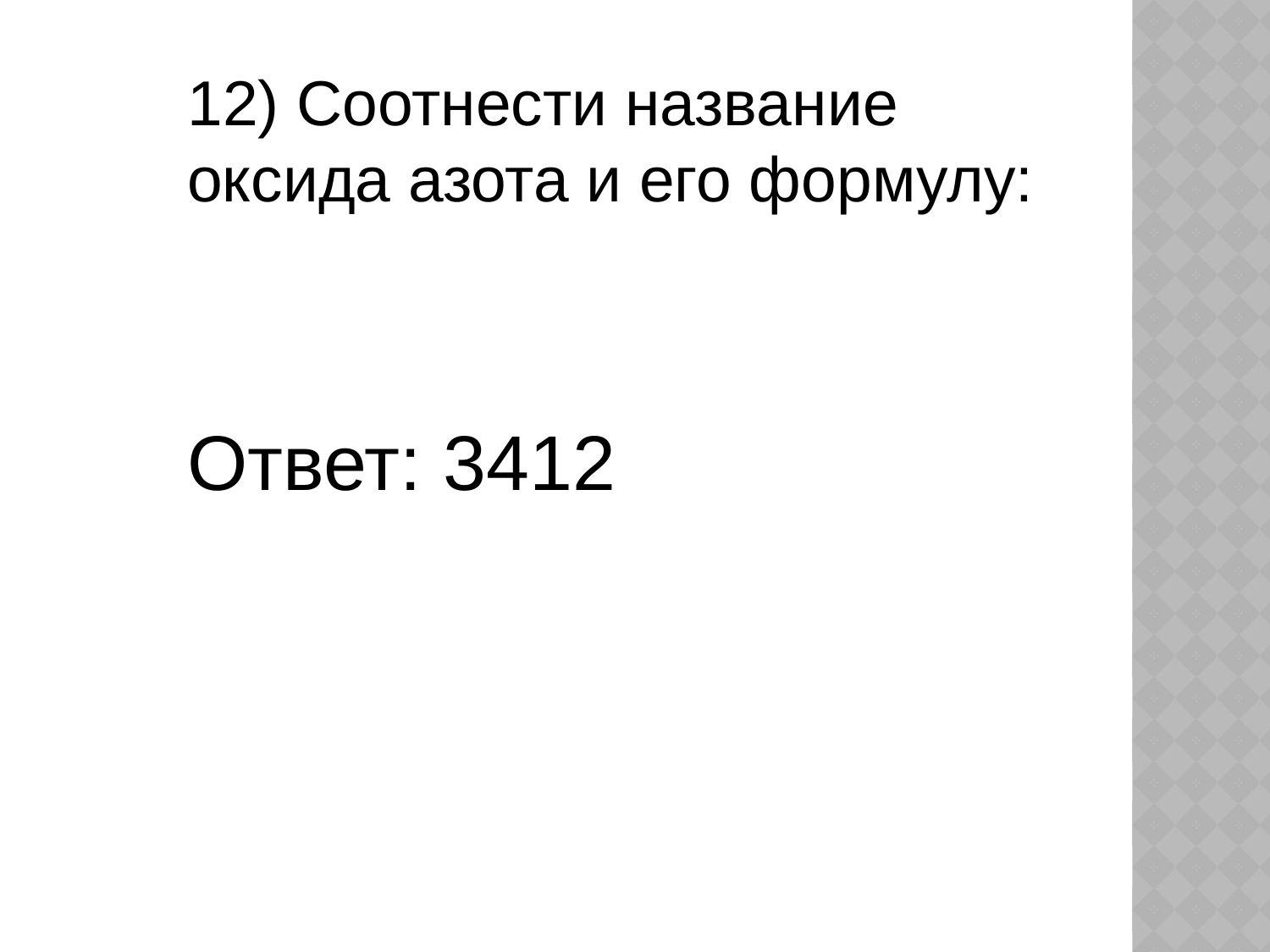

12) Соотнести название оксида азота и его формулу:
Ответ: 3412